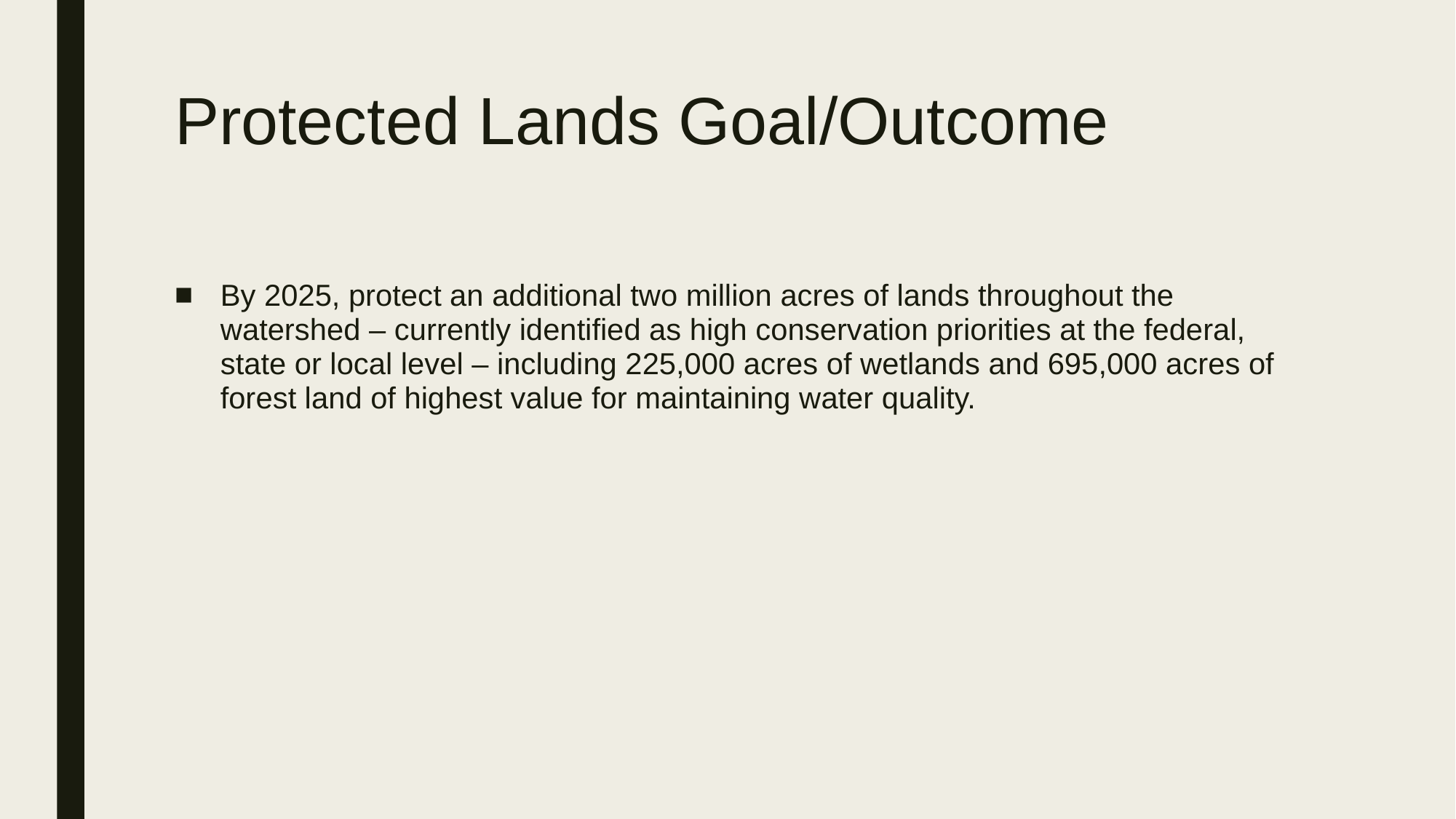

# Protected Lands Goal/Outcome
By 2025, protect an additional two million acres of lands throughout the watershed – currently identified as high conservation priorities at the federal, state or local level – including 225,000 acres of wetlands and 695,000 acres of forest land of highest value for maintaining water quality.